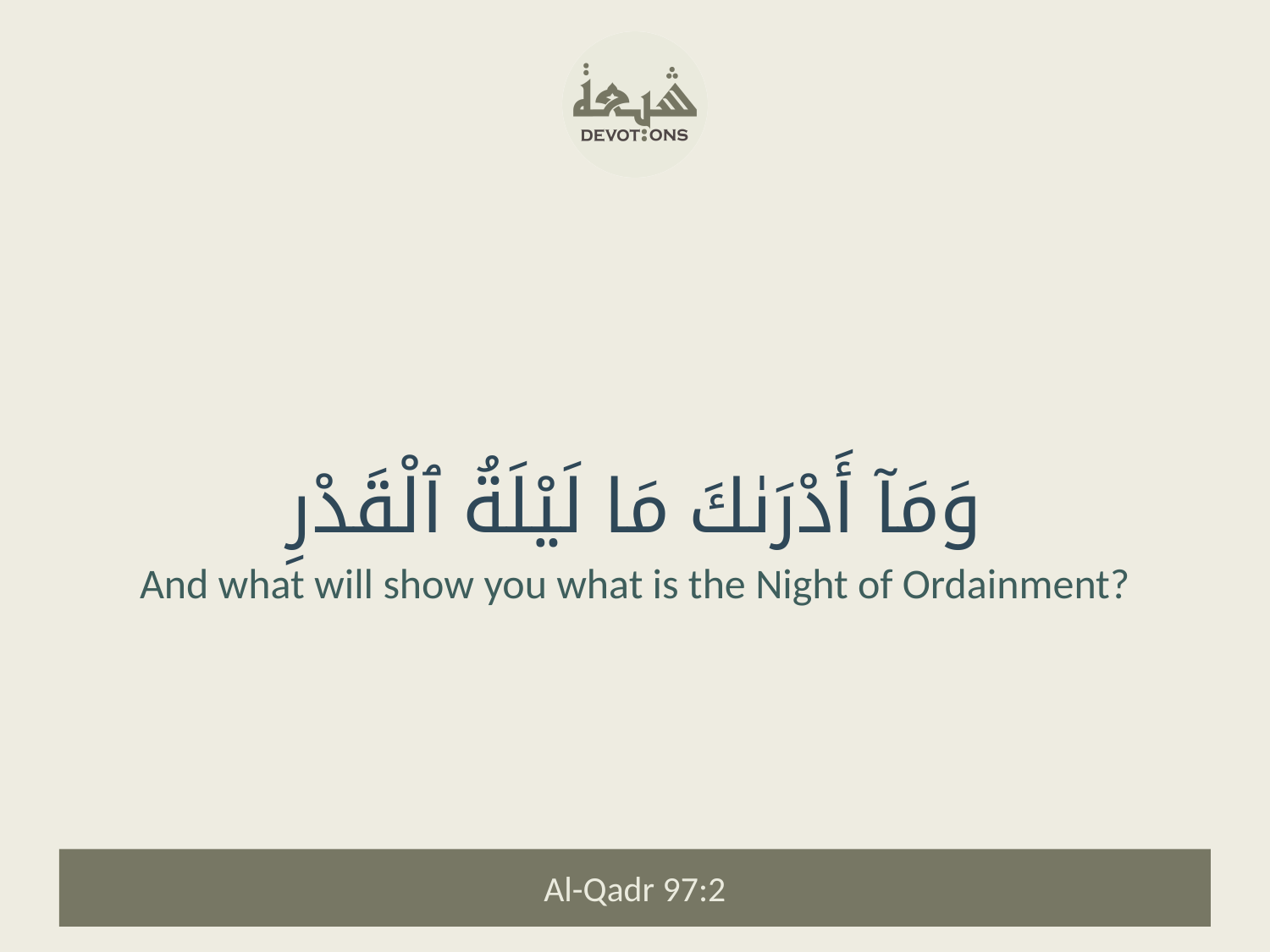

وَمَآ أَدْرَىٰكَ مَا لَيْلَةُ ٱلْقَدْرِ
And what will show you what is the Night of Ordainment?
Al-Qadr 97:2